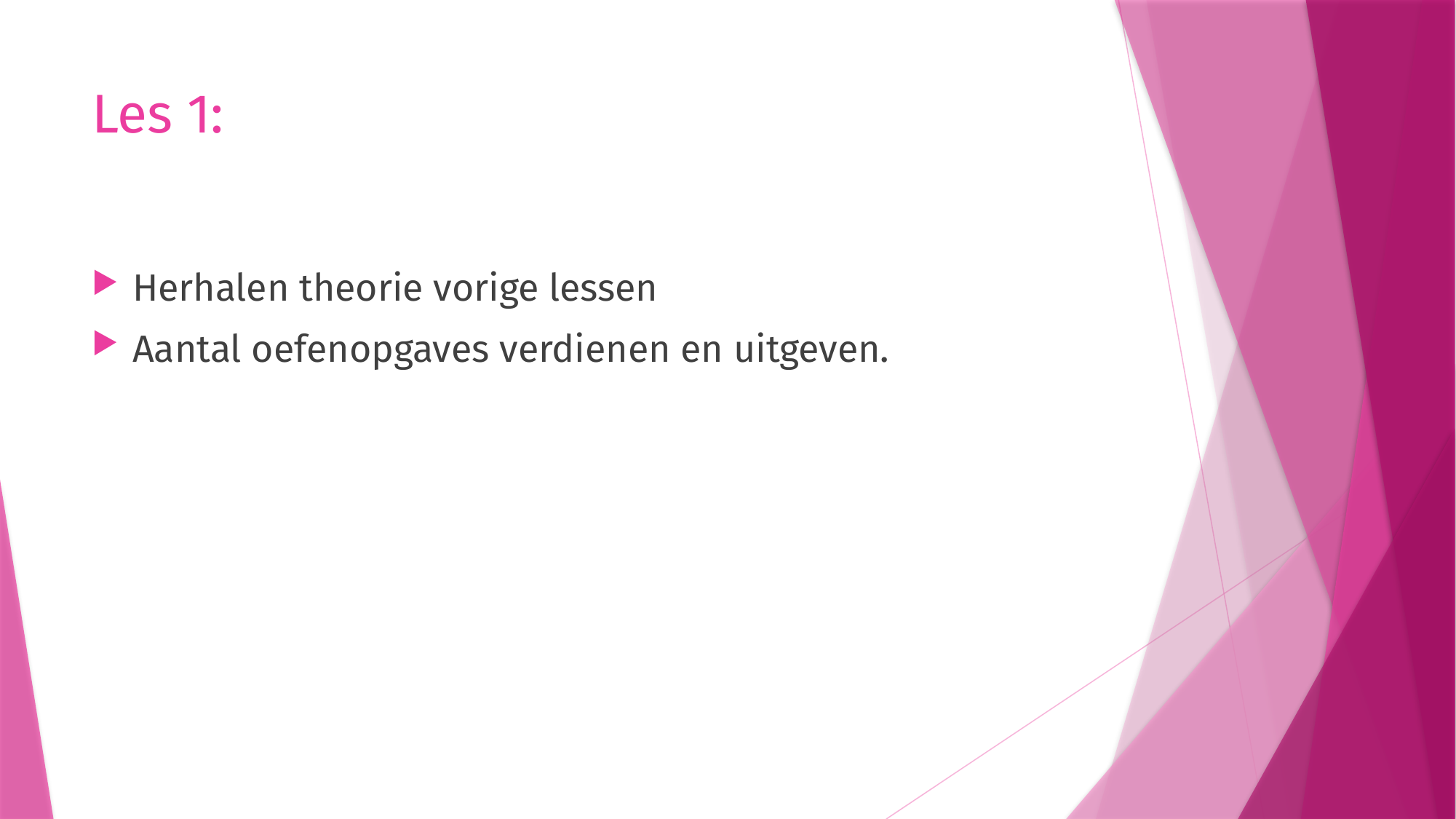

# Les 1:
Herhalen theorie vorige lessen
Aantal oefenopgaves verdienen en uitgeven.